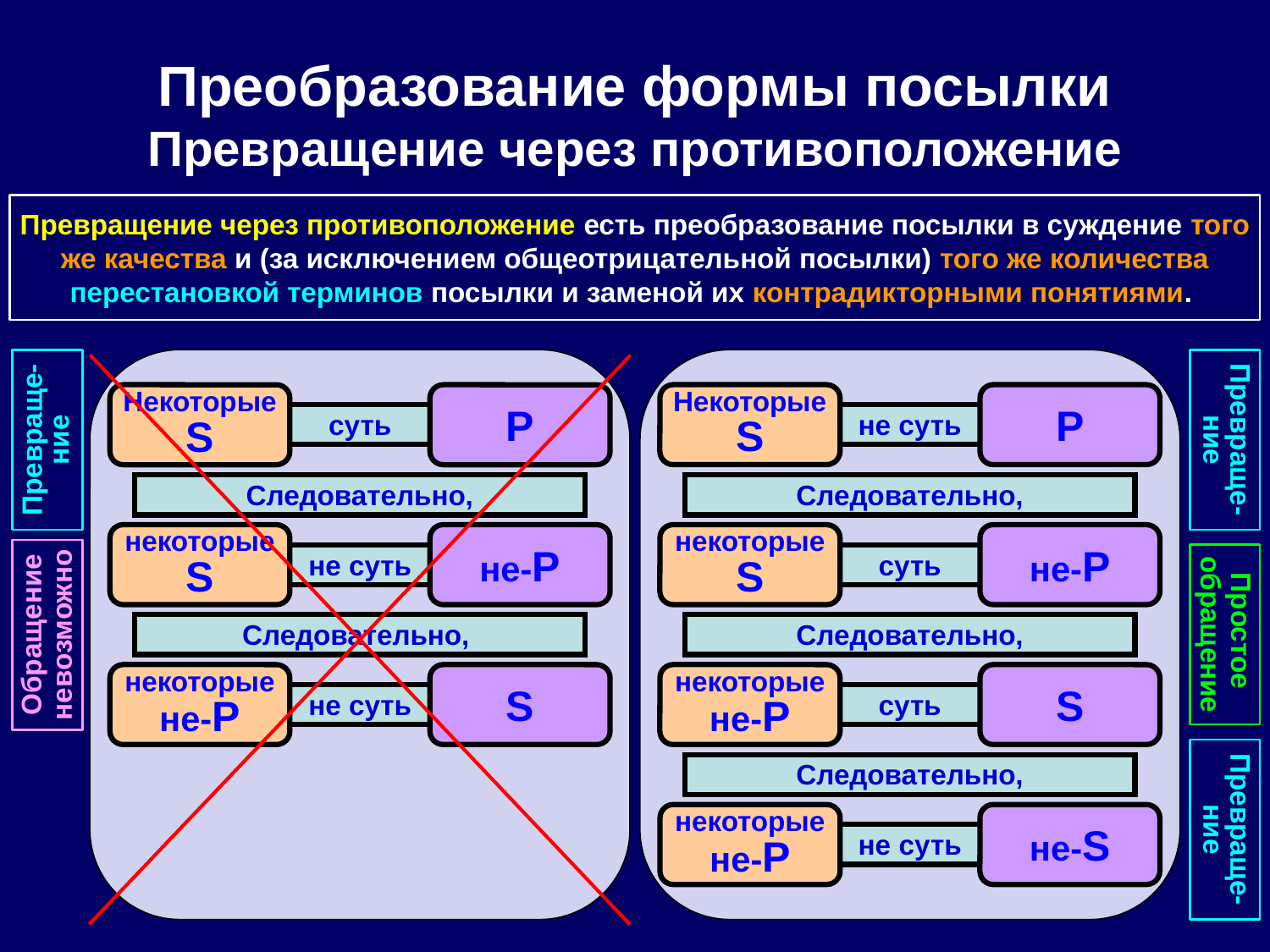

Преобразование формы посылки
Превращение через противоположение
Превращение через противоположение есть преобразование посылки в суждение того же качества и (за исключением общеотрицательной посылки) того же количества перестановкой терминов посылки и заменой их контрадикторными понятиями.

Некоторые
S
P
Некоторые
S
P
Превраще-ние
суть
не суть
Превраще-ние
Следовательно,
Следовательно,
некоторые
S
не-P
некоторые
S
не-P
не суть
суть
Обращение
невозможно
Простое
обращение
Следовательно,
Следовательно,
некоторые
не-P
S
некоторые
не-P
S
не суть
суть
Следовательно,
Превраще-ние
некоторые
не-P
не-S
не суть